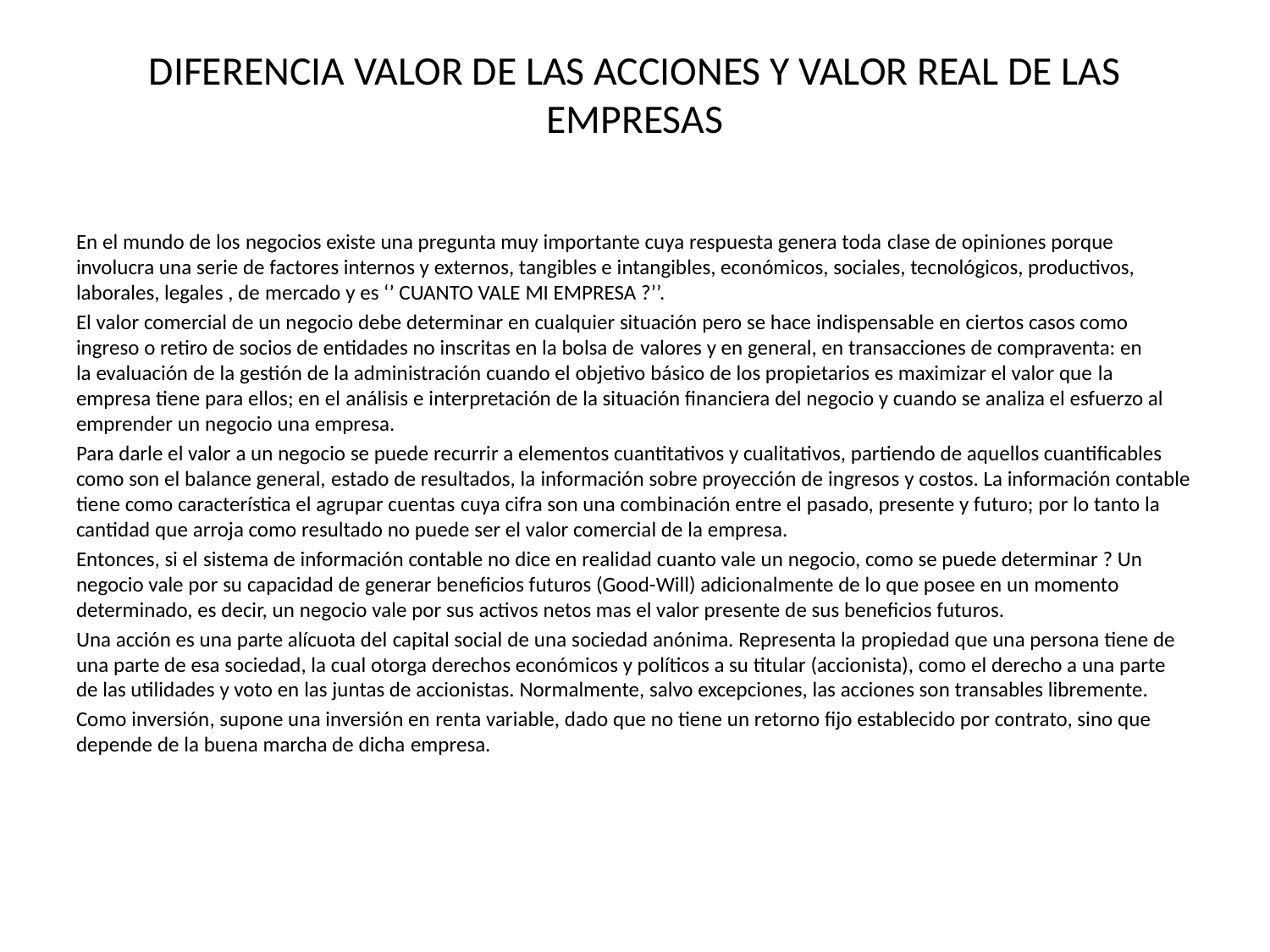

# DIFERENCIA VALOR DE LAS ACCIONES Y VALOR REAL DE LAS EMPRESAS
En el mundo de los negocios existe una pregunta muy importante cuya respuesta genera toda clase de opiniones porque involucra una serie de factores internos y externos, tangibles e intangibles, económicos, sociales, tecnológicos, productivos, laborales, legales , de mercado y es ‘’ CUANTO VALE MI EMPRESA ?’’.
El valor comercial de un negocio debe determinar en cualquier situación pero se hace indispensable en ciertos casos como ingreso o retiro de socios de entidades no inscritas en la bolsa de valores y en general, en transacciones de compraventa: en la evaluación de la gestión de la administración cuando el objetivo básico de los propietarios es maximizar el valor que la empresa tiene para ellos; en el análisis e interpretación de la situación financiera del negocio y cuando se analiza el esfuerzo al emprender un negocio una empresa.
Para darle el valor a un negocio se puede recurrir a elementos cuantitativos y cualitativos, partiendo de aquellos cuantificables como son el balance general, estado de resultados, la información sobre proyección de ingresos y costos. La información contable tiene como característica el agrupar cuentas cuya cifra son una combinación entre el pasado, presente y futuro; por lo tanto la cantidad que arroja como resultado no puede ser el valor comercial de la empresa.
Entonces, si el sistema de información contable no dice en realidad cuanto vale un negocio, como se puede determinar ? Un negocio vale por su capacidad de generar beneficios futuros (Good-Will) adicionalmente de lo que posee en un momento determinado, es decir, un negocio vale por sus activos netos mas el valor presente de sus beneficios futuros.
Una acción es una parte alícuota del capital social de una sociedad anónima. Representa la propiedad que una persona tiene de una parte de esa sociedad, la cual otorga derechos económicos y políticos a su titular (accionista), como el derecho a una parte de las utilidades y voto en las juntas de accionistas. Normalmente, salvo excepciones, las acciones son transables libremente.
Como inversión, supone una inversión en renta variable, dado que no tiene un retorno fijo establecido por contrato, sino que depende de la buena marcha de dicha empresa.